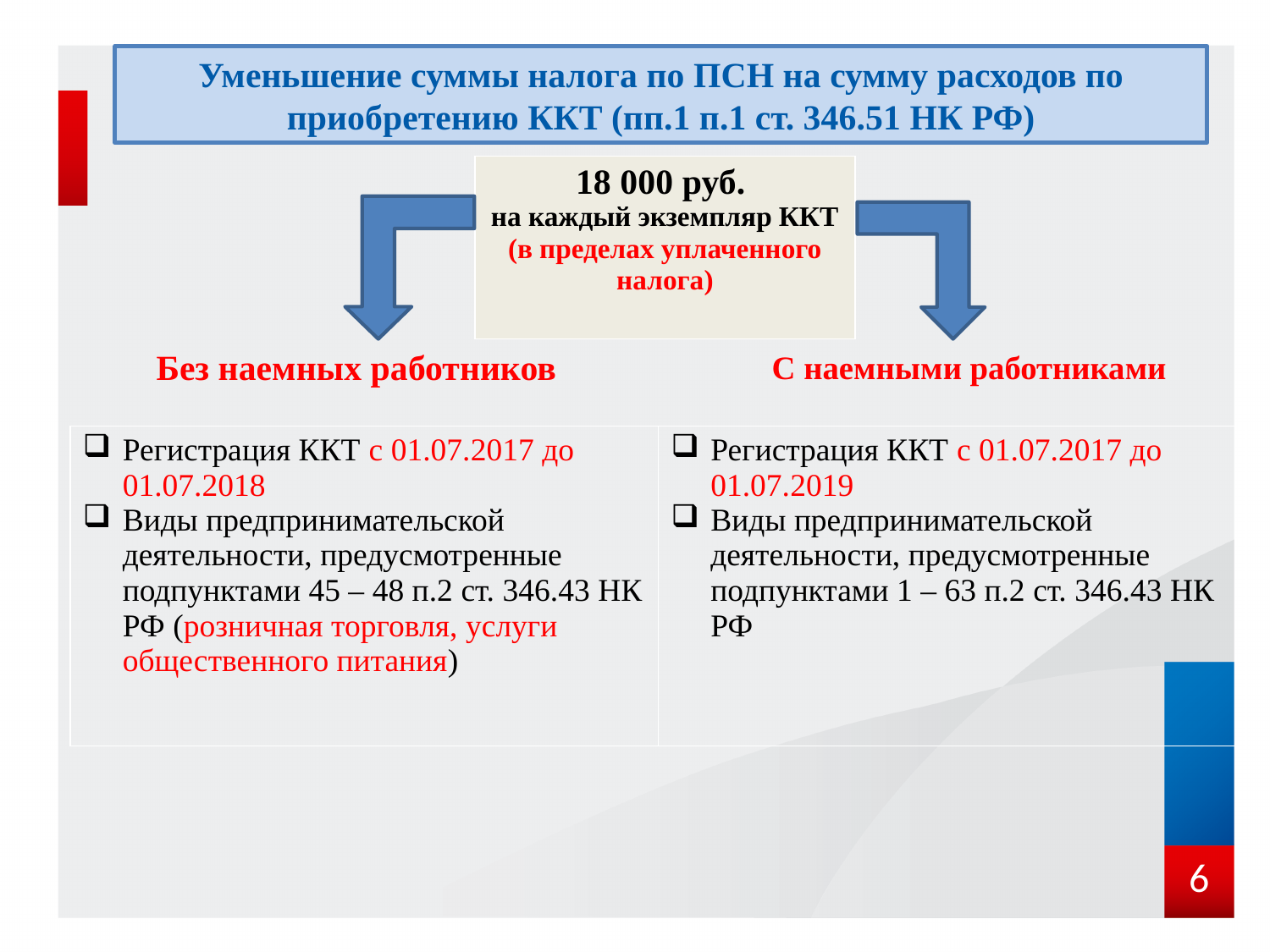

# Уменьшение суммы налога по ПСН на сумму расходов по приобретению ККТ (пп.1 п.1 ст. 346.51 НК РФ)
| 18 000 руб. на каждый экземпляр ККТ (в пределах уплаченного налога) |
| --- |

С наемными работниками
Без наемных работников
| Регистрация ККТ с 01.07.2017 до 01.07.2018 Виды предпринимательской деятельности, предусмотренные подпунктами 45 – 48 п.2 ст. 346.43 НК РФ (розничная торговля, услуги общественного питания) | Регистрация ККТ с 01.07.2017 до 01.07.2019 Виды предпринимательской деятельности, предусмотренные подпунктами 1 – 63 п.2 ст. 346.43 НК РФ |
| --- | --- |
6